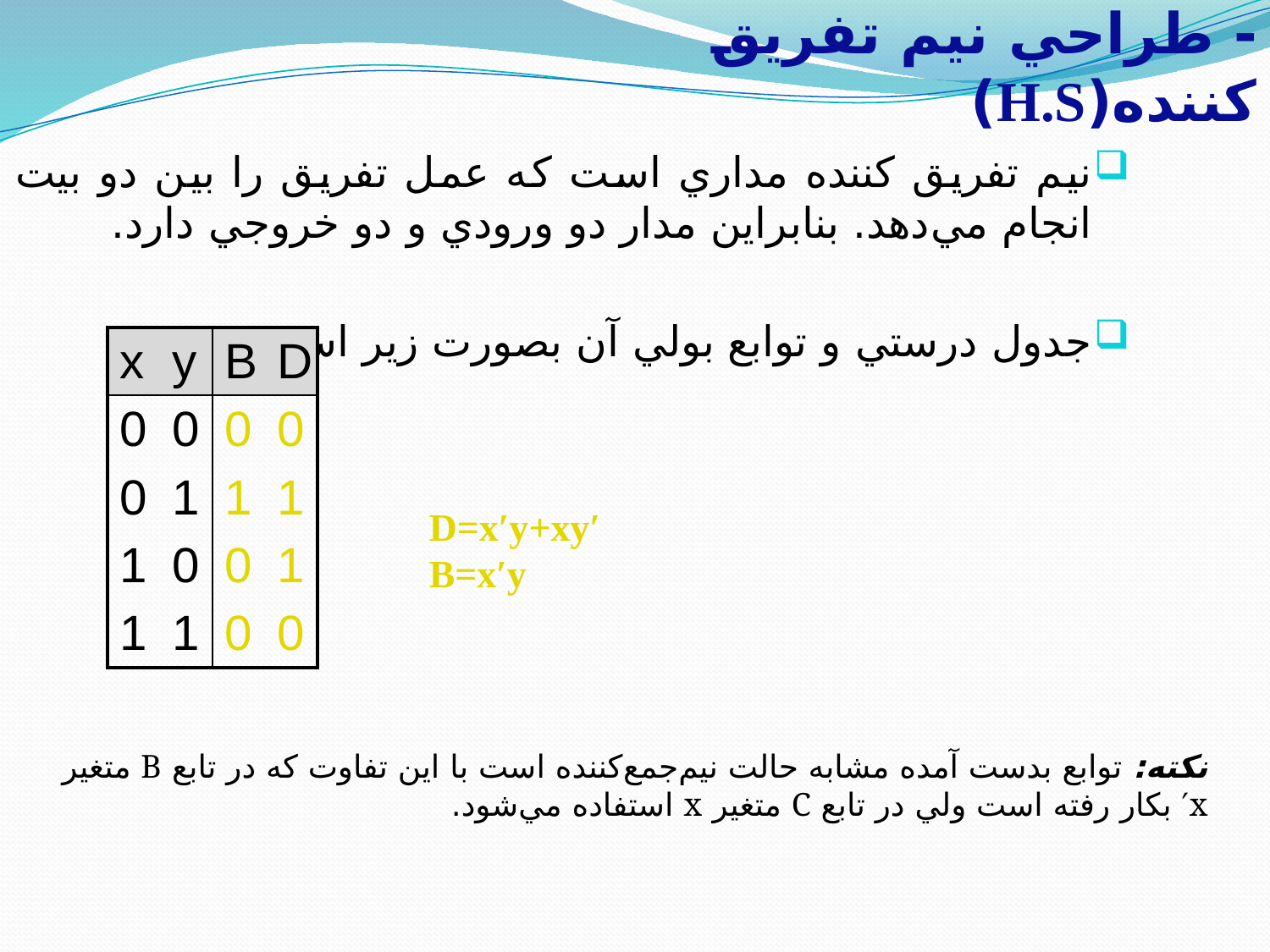

- طراحي نیم ‌تفريق كننده(H.S)
نيم تفريق كننده مداري است كه عمل تفريق را بين دو بيت انجام مي‌دهد. بنابراين مدار دو ورودي و دو خروجي دارد.

جدول درستي و توابع بولي آن بصورت زير است:

| x | y | B | D |
| --- | --- | --- | --- |
| 0 | 0 | 0 | 0 |
| 0 | 1 | 1 | 1 |
| 1 | 0 | 0 | 1 |
| 1 | 1 | 0 | 0 |
D=x′y+xy′
B=x′y
نكته: توابع بدست آمده مشابه حالت نيم‌جمع‌كننده است با اين تفاوت كه در تابع B متغير x′ بكار رفته است ولي در تابع C متغير x استفاده مي‌شود.